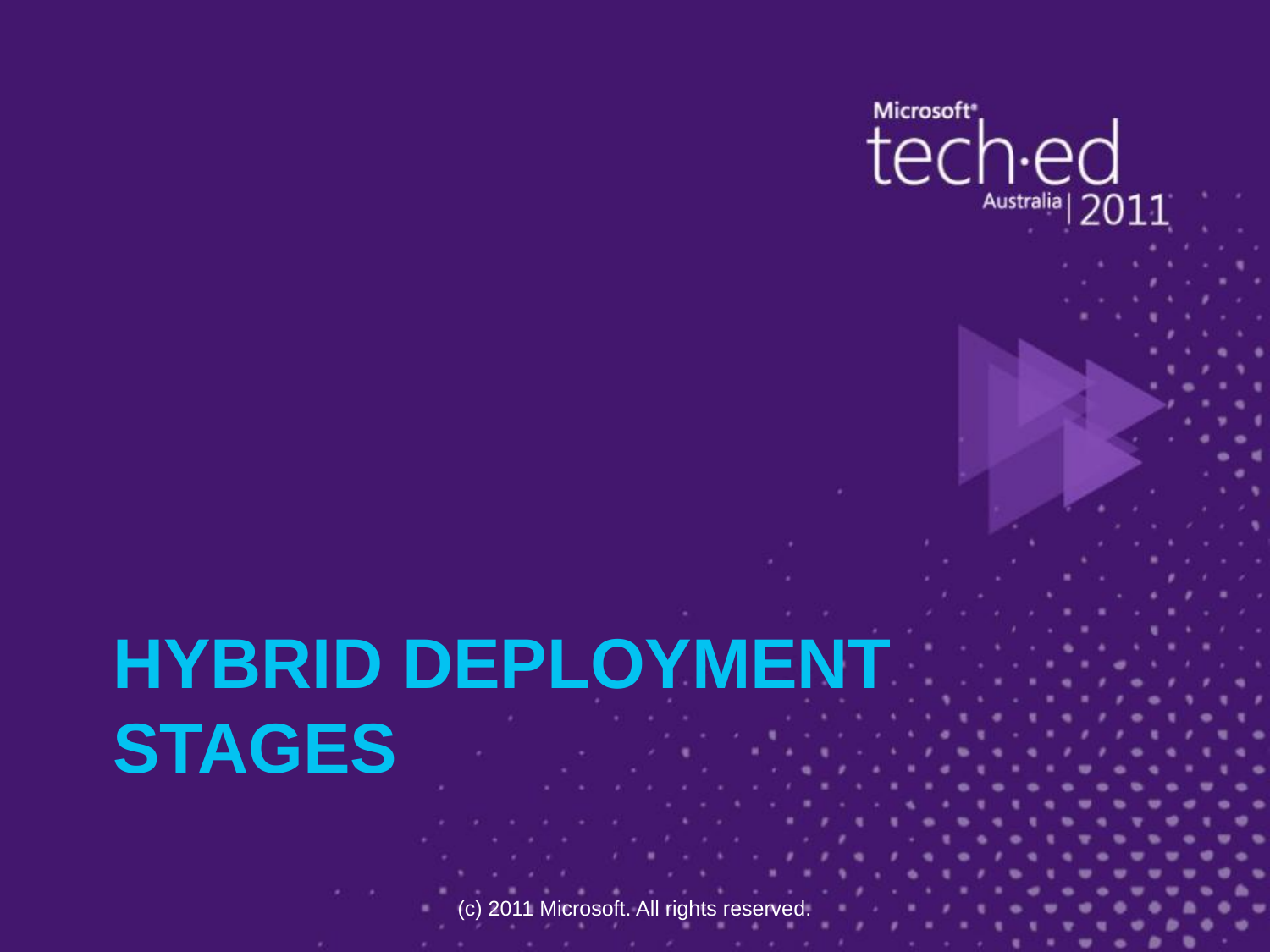

# Hybrid deployment stages
(c) 2011 Microsoft. All rights reserved.